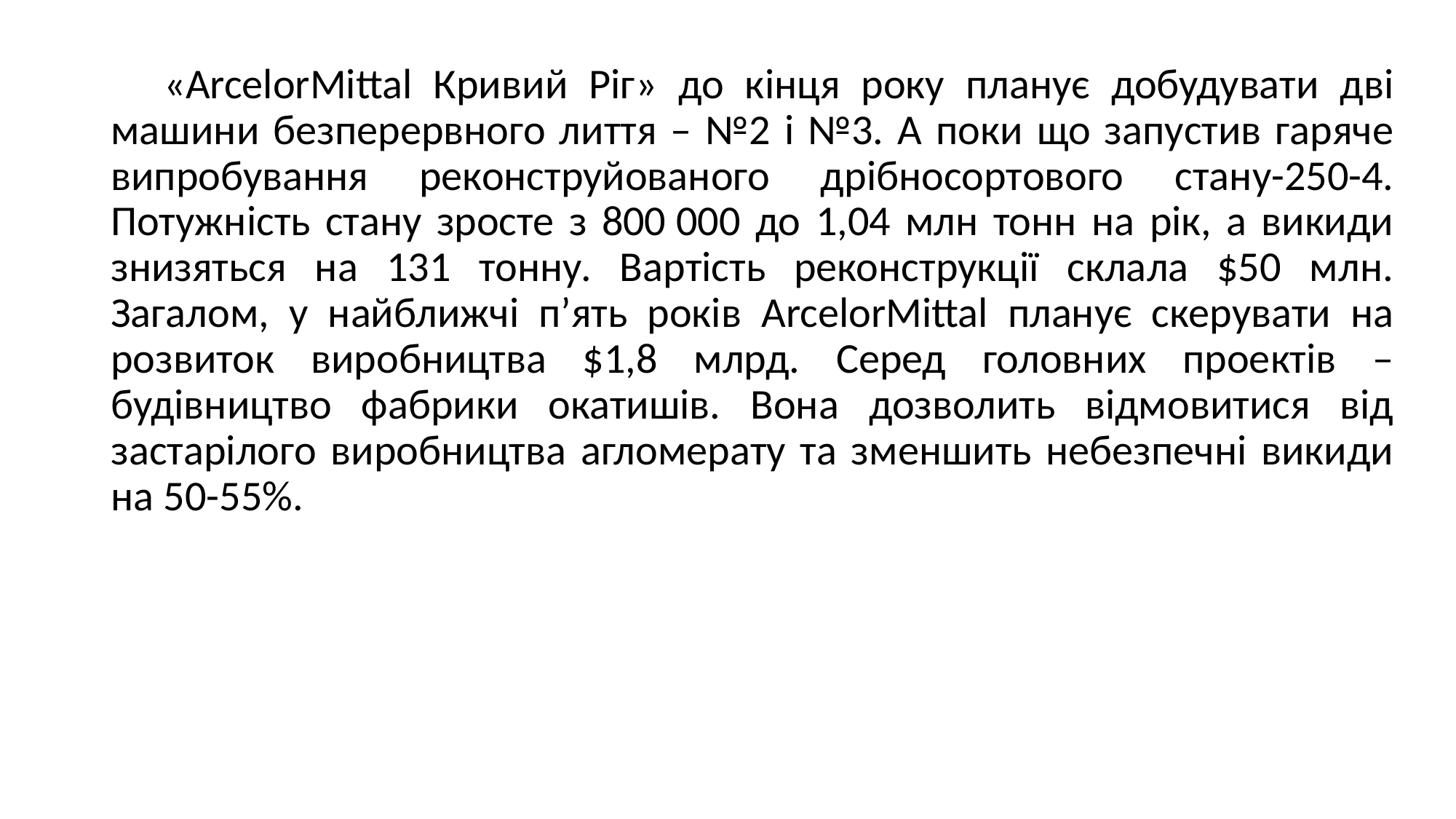

«ArcelorMittal Кривий Ріг» до кінця року планує добудувати дві машини безперервного лиття – №2 і №3. А поки що запустив гаряче випробування реконструйованого дрібносортового стану-250-4. Потужність стану зросте з 800 000 до 1,04 млн тонн на рік, а викиди знизяться на 131 тонну. Вартість реконструкції склала $50 млн. Загалом, у найближчі п’ять років ArcelorMittal планує скерувати на розвиток виробництва $1,8 млрд. Серед головних проектів – будівництво фабрики окатишів. Вона дозволить відмовитися від застарілого виробництва агломерату та зменшить небезпечні викиди на 50-55%.